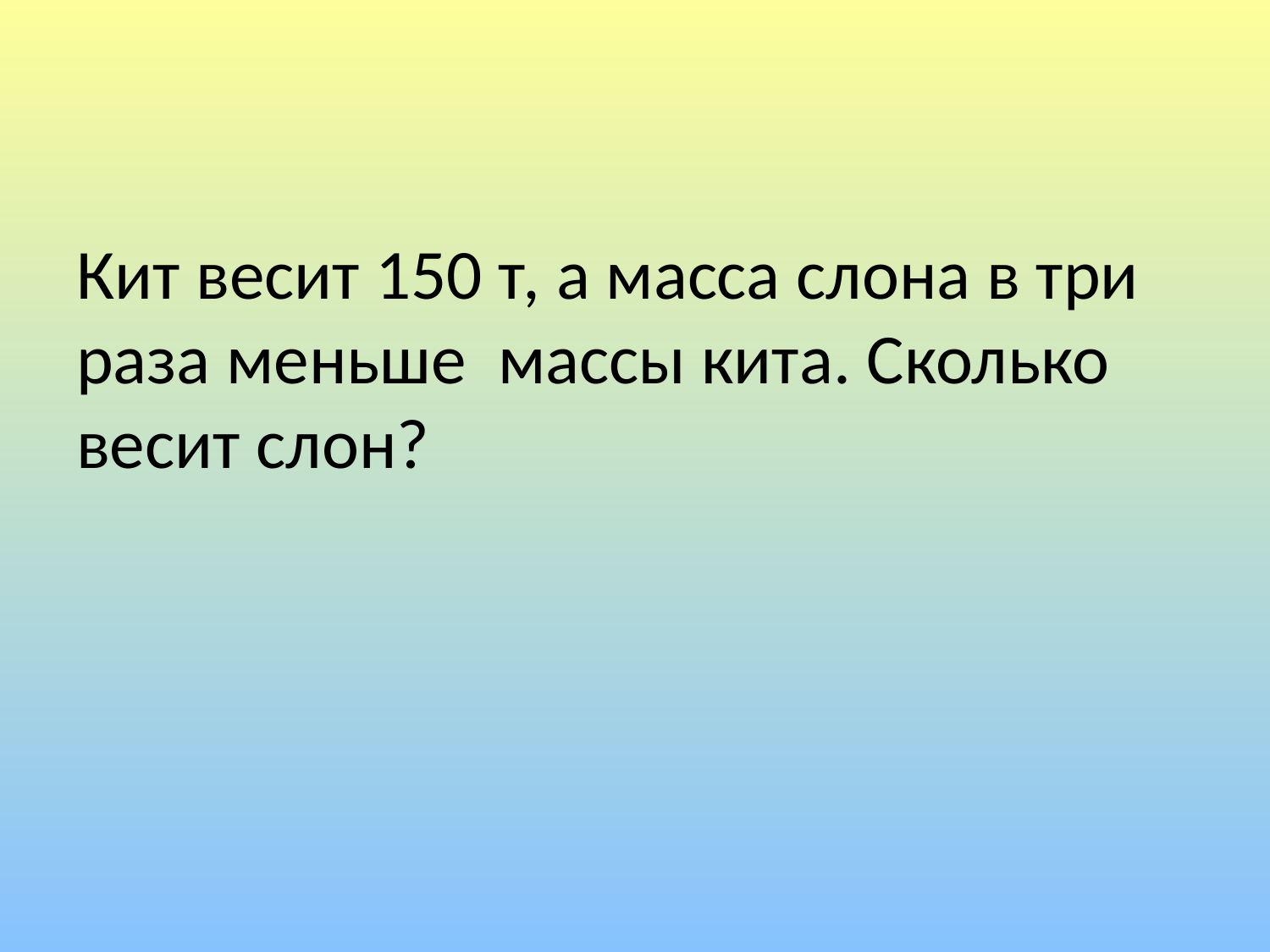

#
Кит весит 150 т, а масса слона в три раза меньше  массы кита. Сколько весит слон?